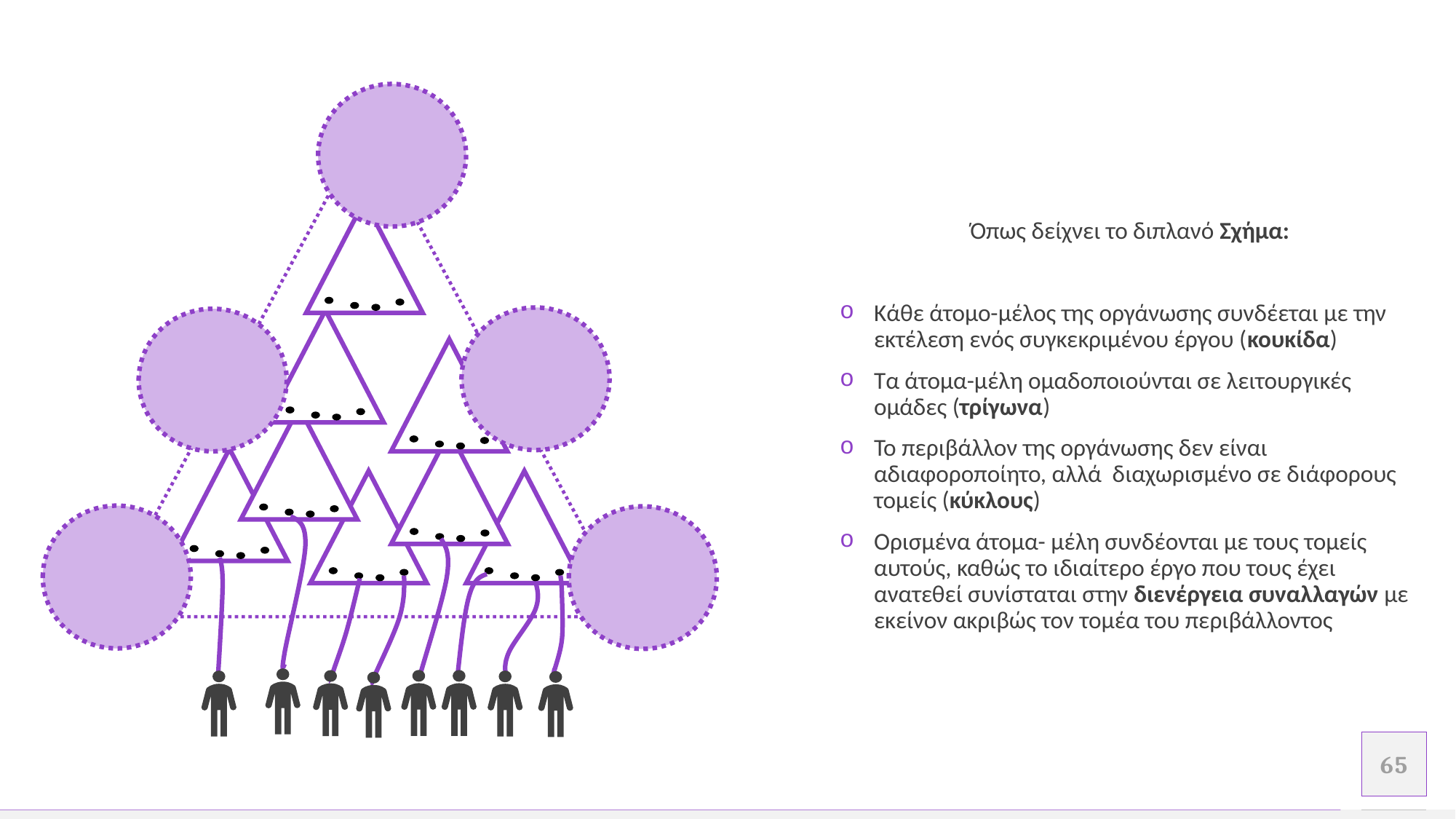

Όπως δείχνει το διπλανό Σχήμα:

Κάθε άτομο-μέλος της οργάνωσης συνδέεται με την εκτέλεση ενός συγκεκριμένου έργου (κουκίδα)
Τα άτομα-μέλη ομαδοποιούνται σε λειτουργικές ομάδες (τρίγωνα)
Το περιβάλλον της οργάνωσης δεν είναι αδιαφοροποίητο, αλλά  διαχωρισμένο σε διάφορους τομείς (κύκλους)
Ορισμένα άτομα- μέλη συνδέονται με τους τομείς αυτούς, καθώς το ιδιαίτερο έργο που τους έχει ανατεθεί συνίσταται στην διενέργεια συναλλαγών με εκείνον ακριβώς τον τομέα του περιβάλλοντος

.
.
65
Προσθέστε υποσέλιδο